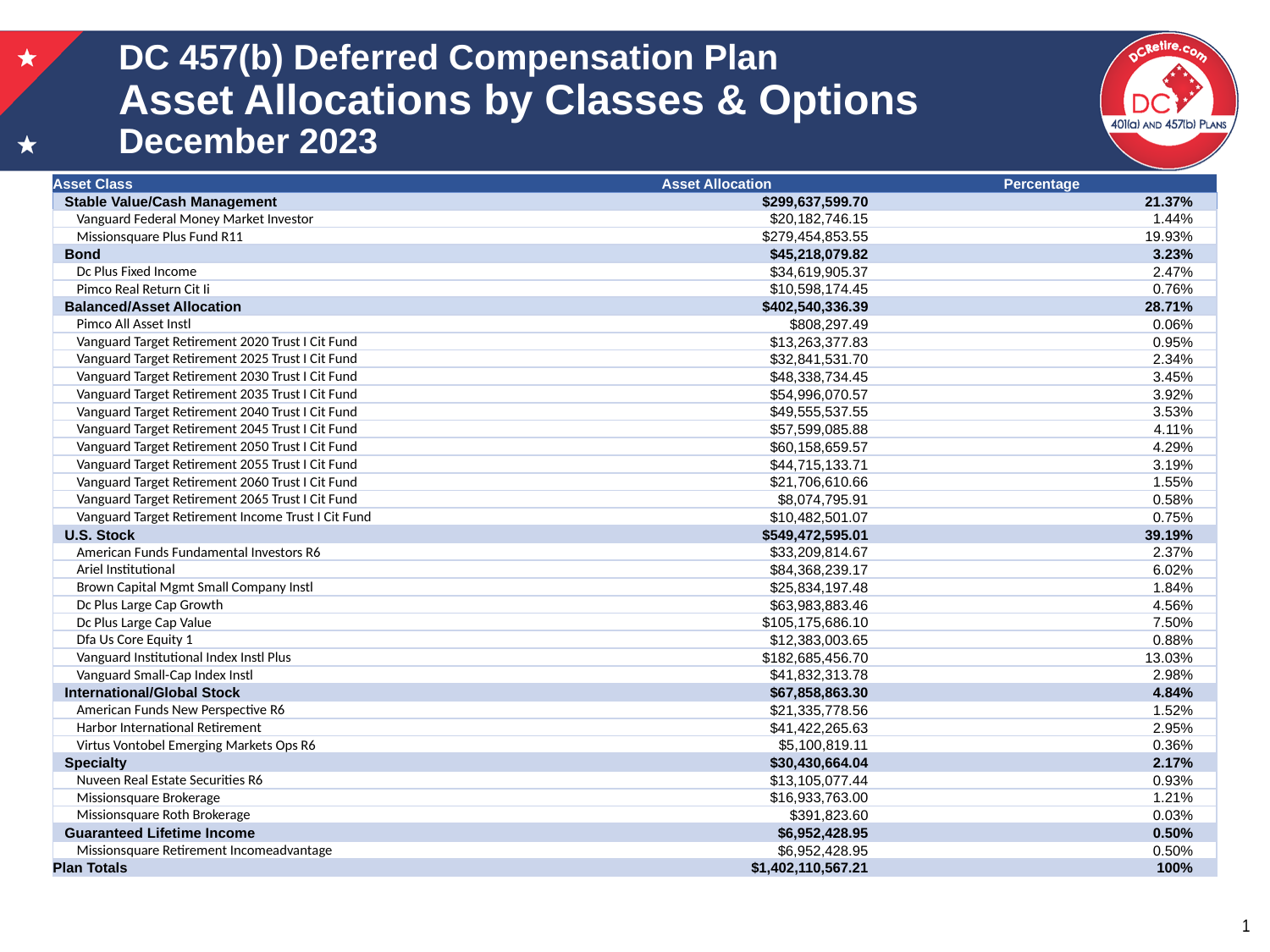

# DC 457(b) Deferred Compensation Plan Asset Allocations by Classes & Options December 2023
| Asset Class | Asset Allocation | Percentage |
| --- | --- | --- |
| Stable Value/Cash Management | $299,637,599.70 | 21.37% |
| Vanguard Federal Money Market Investor | $20,182,746.15 | 1.44% |
| Missionsquare Plus Fund R11 | $279,454,853.55 | 19.93% |
| Bond | $45,218,079.82 | 3.23% |
| Dc Plus Fixed Income | $34,619,905.37 | 2.47% |
| Pimco Real Return Cit Ii | $10,598,174.45 | 0.76% |
| Balanced/Asset Allocation | $402,540,336.39 | 28.71% |
| Pimco All Asset Instl | $808,297.49 | 0.06% |
| Vanguard Target Retirement 2020 Trust I Cit Fund | $13,263,377.83 | 0.95% |
| Vanguard Target Retirement 2025 Trust I Cit Fund | $32,841,531.70 | 2.34% |
| Vanguard Target Retirement 2030 Trust I Cit Fund | $48,338,734.45 | 3.45% |
| Vanguard Target Retirement 2035 Trust I Cit Fund | $54,996,070.57 | 3.92% |
| Vanguard Target Retirement 2040 Trust I Cit Fund | $49,555,537.55 | 3.53% |
| Vanguard Target Retirement 2045 Trust I Cit Fund | $57,599,085.88 | 4.11% |
| Vanguard Target Retirement 2050 Trust I Cit Fund | $60,158,659.57 | 4.29% |
| Vanguard Target Retirement 2055 Trust I Cit Fund | $44,715,133.71 | 3.19% |
| Vanguard Target Retirement 2060 Trust I Cit Fund | $21,706,610.66 | 1.55% |
| Vanguard Target Retirement 2065 Trust I Cit Fund | $8,074,795.91 | 0.58% |
| Vanguard Target Retirement Income Trust I Cit Fund | $10,482,501.07 | 0.75% |
| U.S. Stock | $549,472,595.01 | 39.19% |
| American Funds Fundamental Investors R6 | $33,209,814.67 | 2.37% |
| Ariel Institutional | $84,368,239.17 | 6.02% |
| Brown Capital Mgmt Small Company Instl | $25,834,197.48 | 1.84% |
| Dc Plus Large Cap Growth | $63,983,883.46 | 4.56% |
| Dc Plus Large Cap Value | $105,175,686.10 | 7.50% |
| Dfa Us Core Equity 1 | $12,383,003.65 | 0.88% |
| Vanguard Institutional Index Instl Plus | $182,685,456.70 | 13.03% |
| Vanguard Small-Cap Index Instl | $41,832,313.78 | 2.98% |
| International/Global Stock | $67,858,863.30 | 4.84% |
| American Funds New Perspective R6 | $21,335,778.56 | 1.52% |
| Harbor International Retirement | $41,422,265.63 | 2.95% |
| Virtus Vontobel Emerging Markets Ops R6 | $5,100,819.11 | 0.36% |
| Specialty | $30,430,664.04 | 2.17% |
| Nuveen Real Estate Securities R6 | $13,105,077.44 | 0.93% |
| Missionsquare Brokerage | $16,933,763.00 | 1.21% |
| Missionsquare Roth Brokerage | $391,823.60 | 0.03% |
| Guaranteed Lifetime Income | $6,952,428.95 | 0.50% |
| Missionsquare Retirement Incomeadvantage | $6,952,428.95 | 0.50% |
| Plan Totals | $1,402,110,567.21 | 100% |